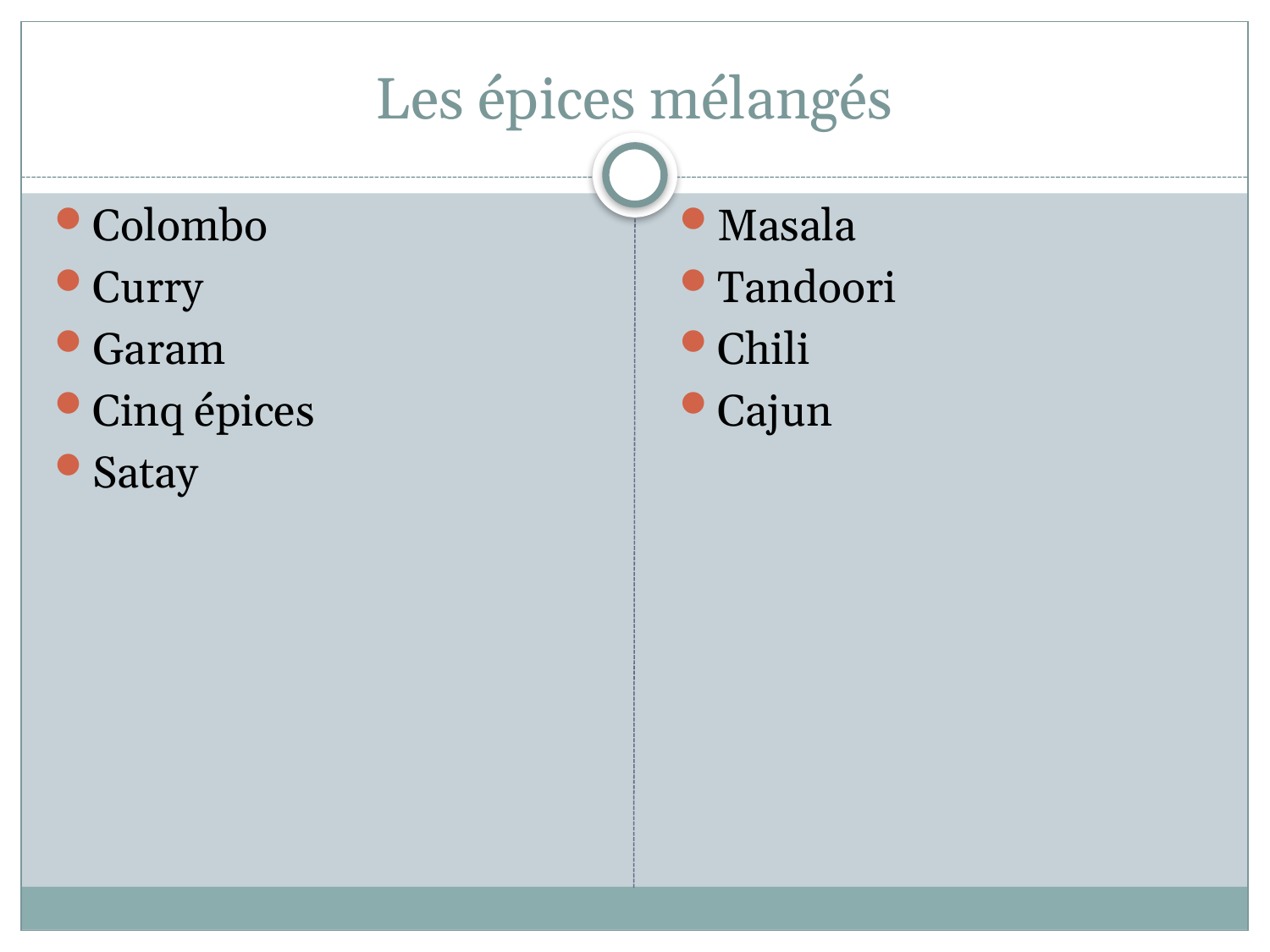

# Les épices mélangés
Colombo
Curry
Garam
Cinq épices
Satay

Masala
Tandoori
Chili
Cajun